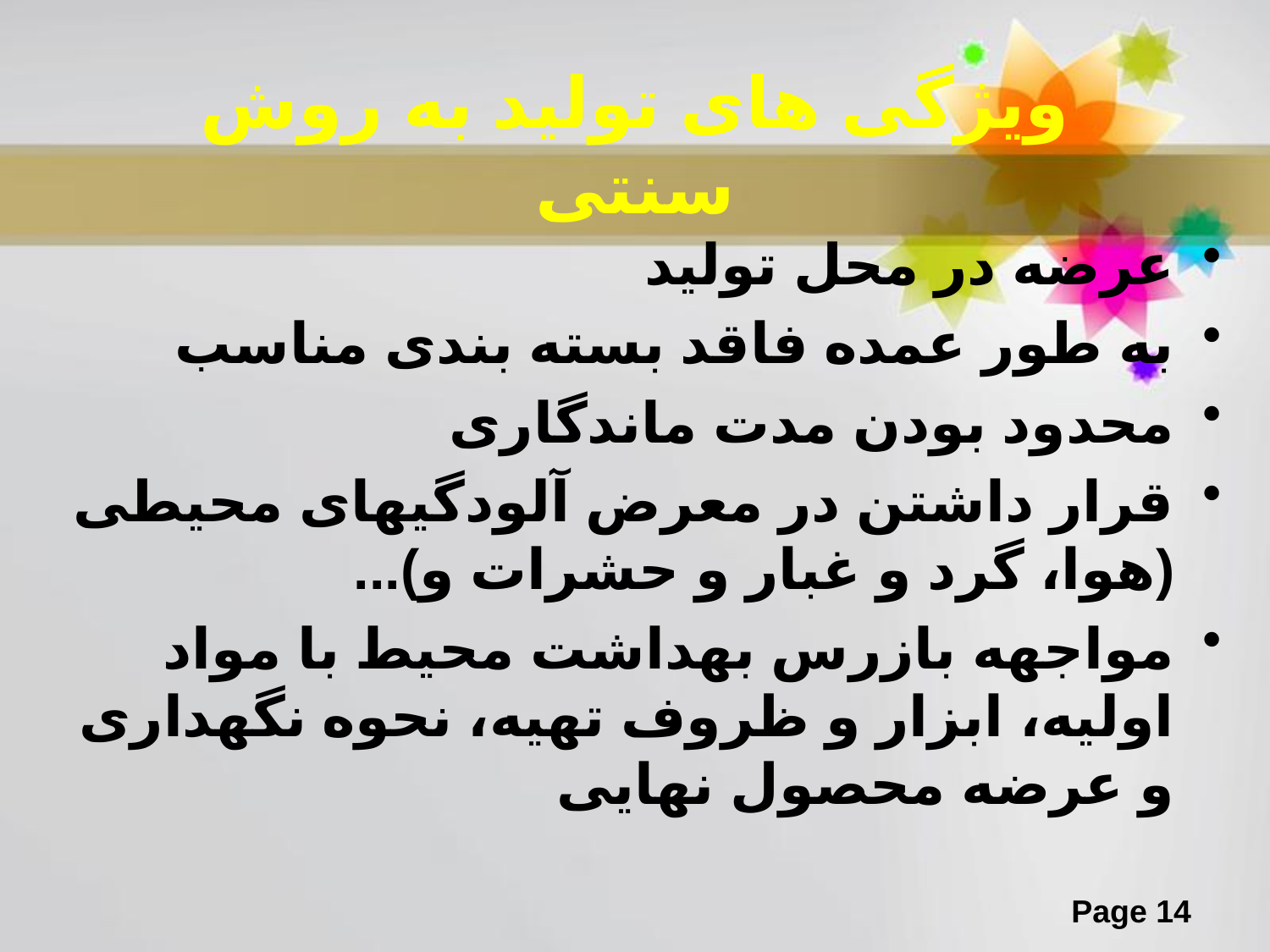

# ویژگی های تولید به روش سنتی
عرضه در محل تولید
به طور عمده فاقد بسته بندی مناسب
محدود بودن مدت ماندگاری
قرار داشتن در معرض آلودگیهای محیطی (هوا، گرد و غبار و حشرات و)...
مواجهه بازرس بهداشت محیط با مواد اولیه، ابزار و ظروف تهیه، نحوه نگهداری و عرضه محصول نهایی